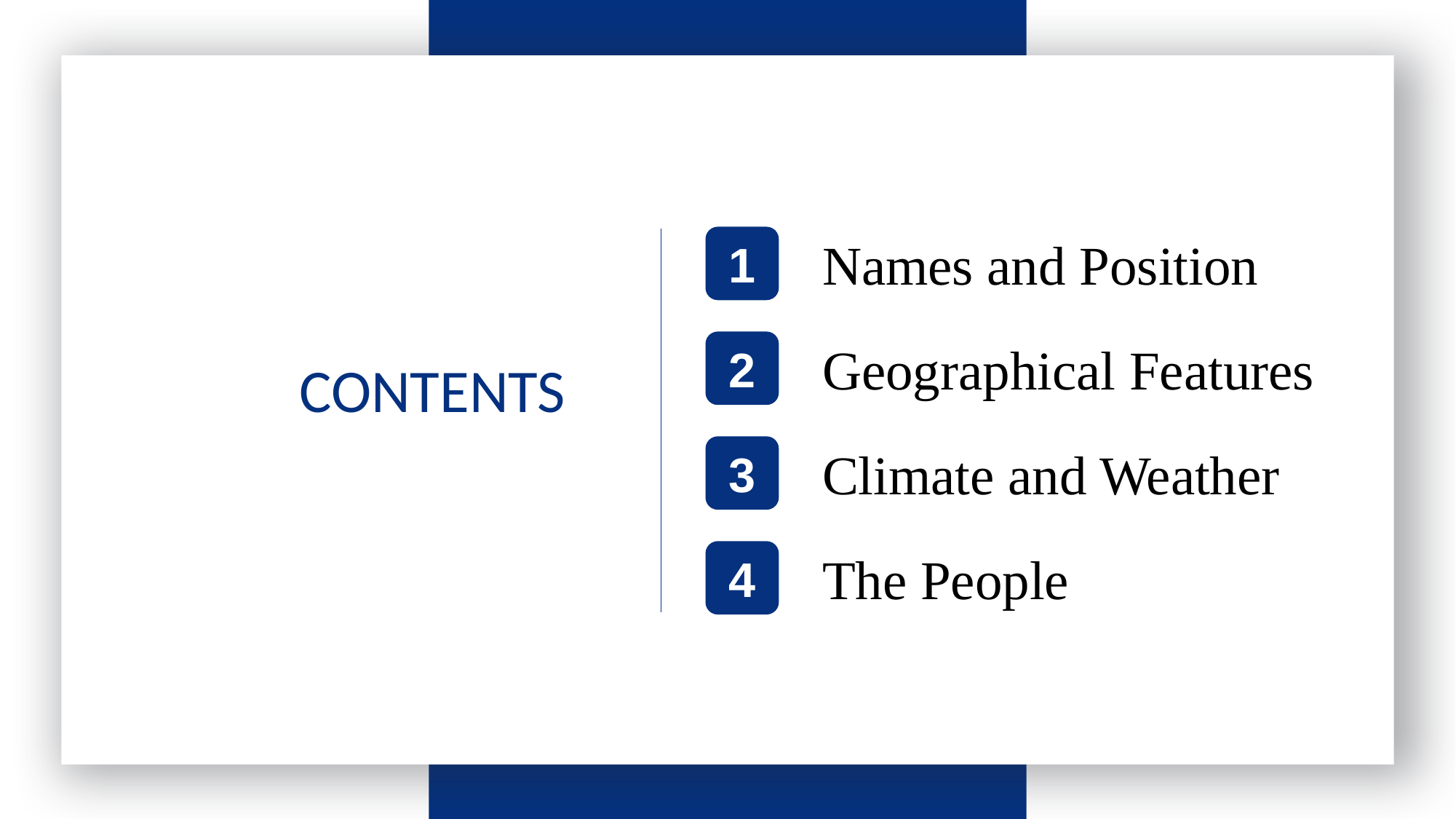

Names and Position

1
Geographical Features
2
CONTENTS

Climate and Weather
3
The People

4